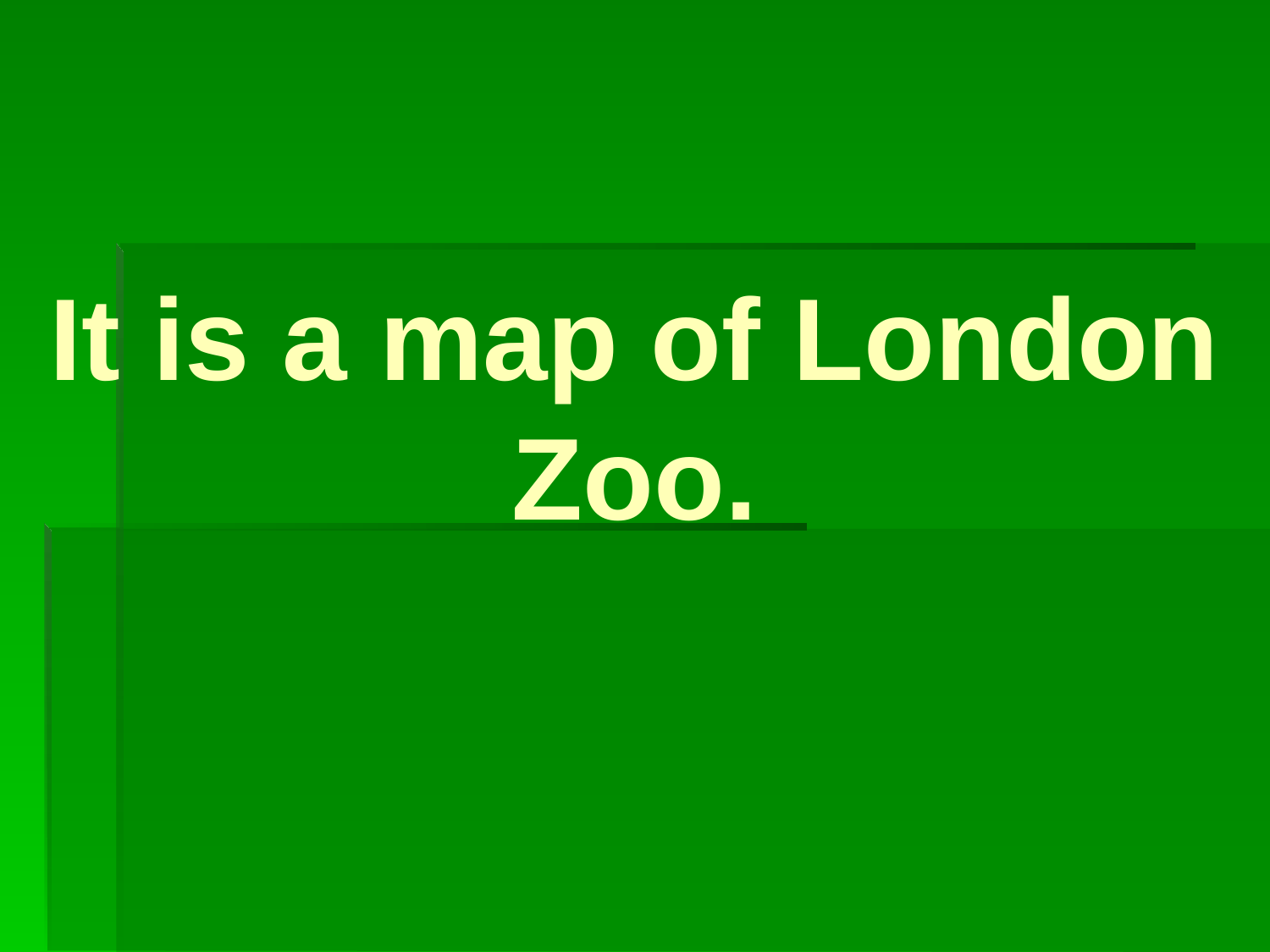

# It is a map of London Zoo.